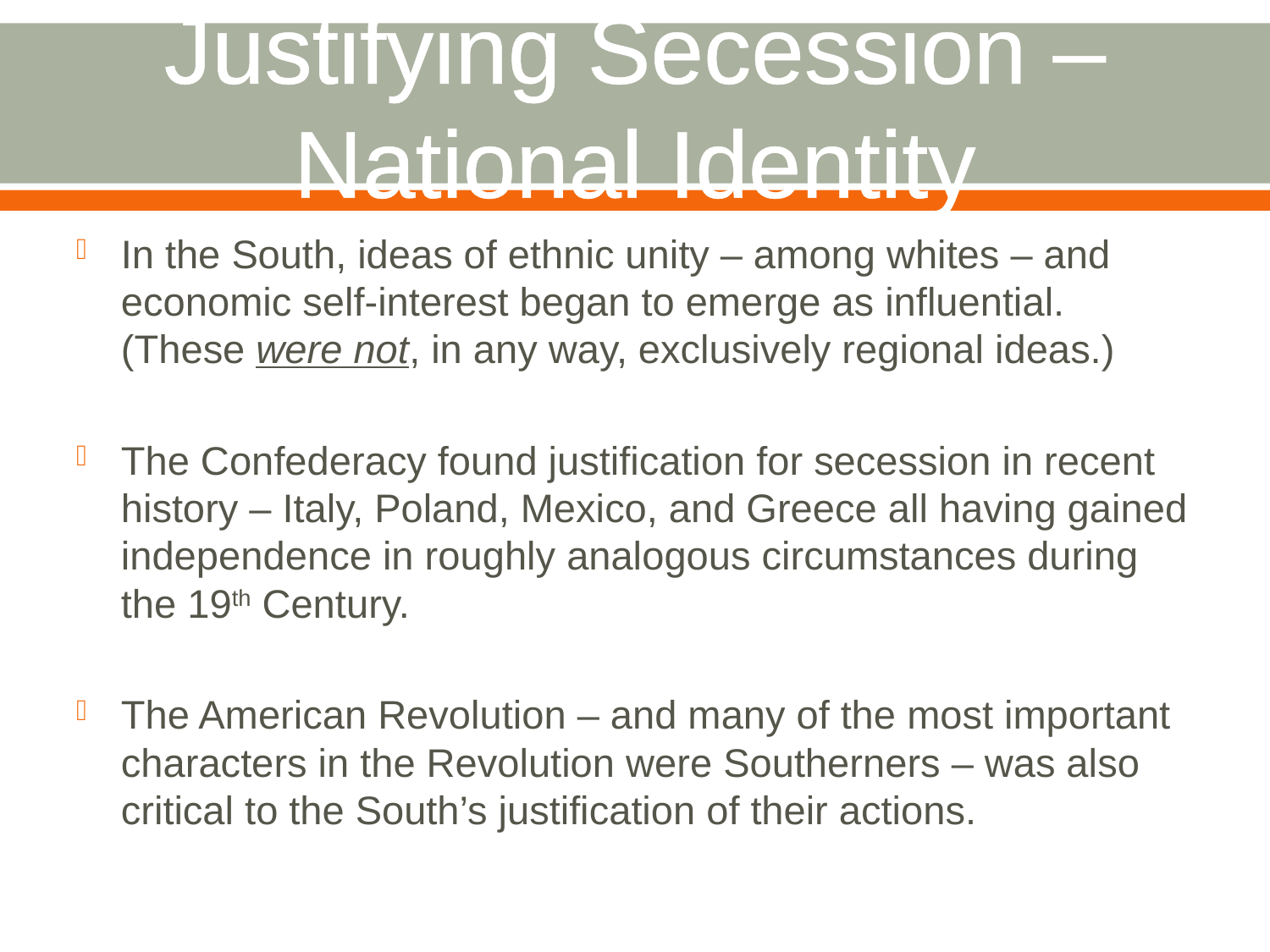

# Justifying Secession – National Identity
In the South, ideas of ethnic unity – among whites – and economic self-interest began to emerge as influential. (These were not, in any way, exclusively regional ideas.)

The Confederacy found justification for secession in recent history – Italy, Poland, Mexico, and Greece all having gained independence in roughly analogous circumstances during the 19th Century.

The American Revolution – and many of the most important characters in the Revolution were Southerners – was also critical to the South’s justification of their actions.